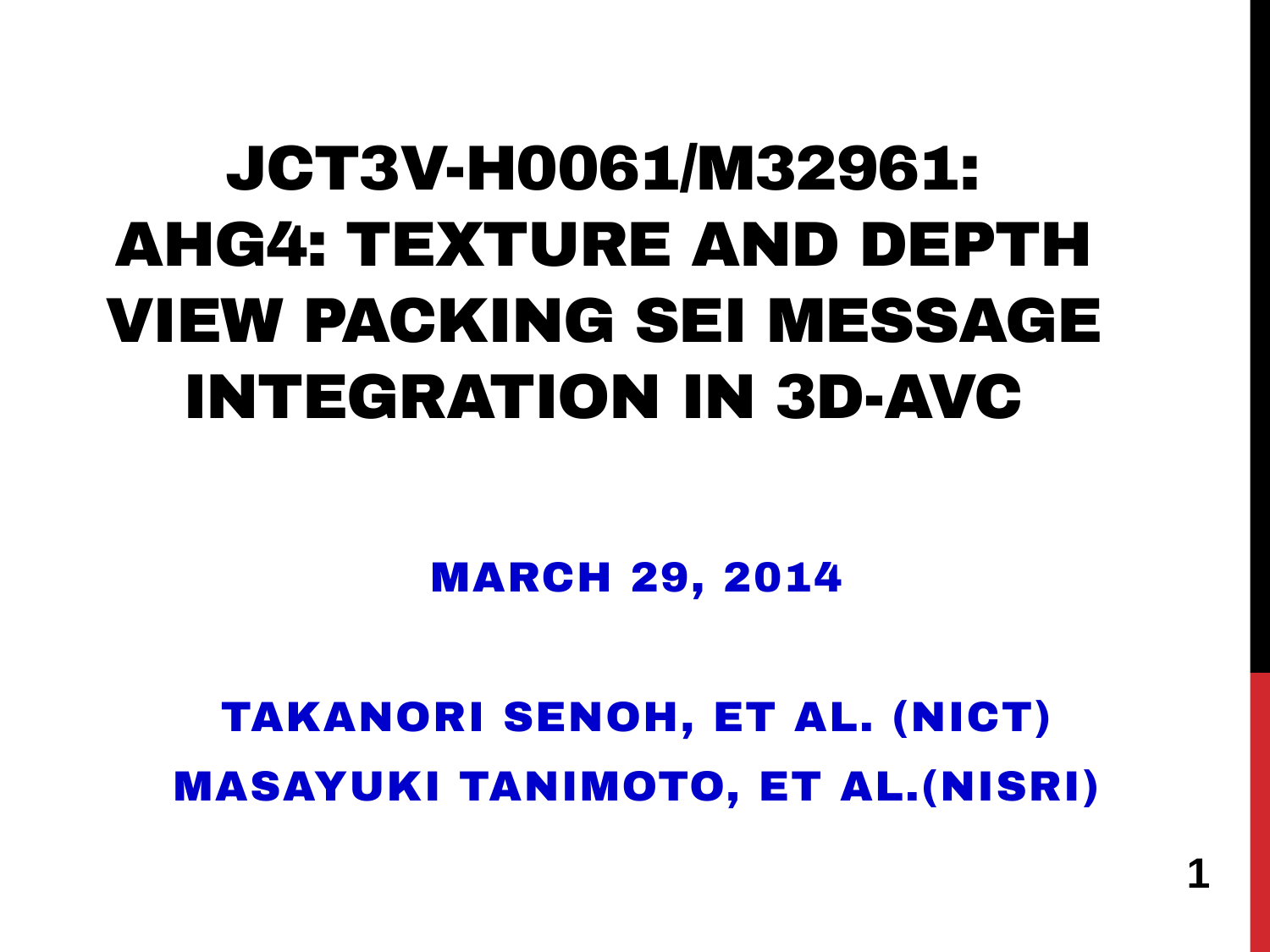

# JCT3v-H0061/M32961: AHG4: Texture and Depth View Packing SEI Message Integration in 3D-AVC
march 29, 2014

Takanori Senoh, et al. (NICT)
Masayuki tanimoto, et al.(NISRI)
1